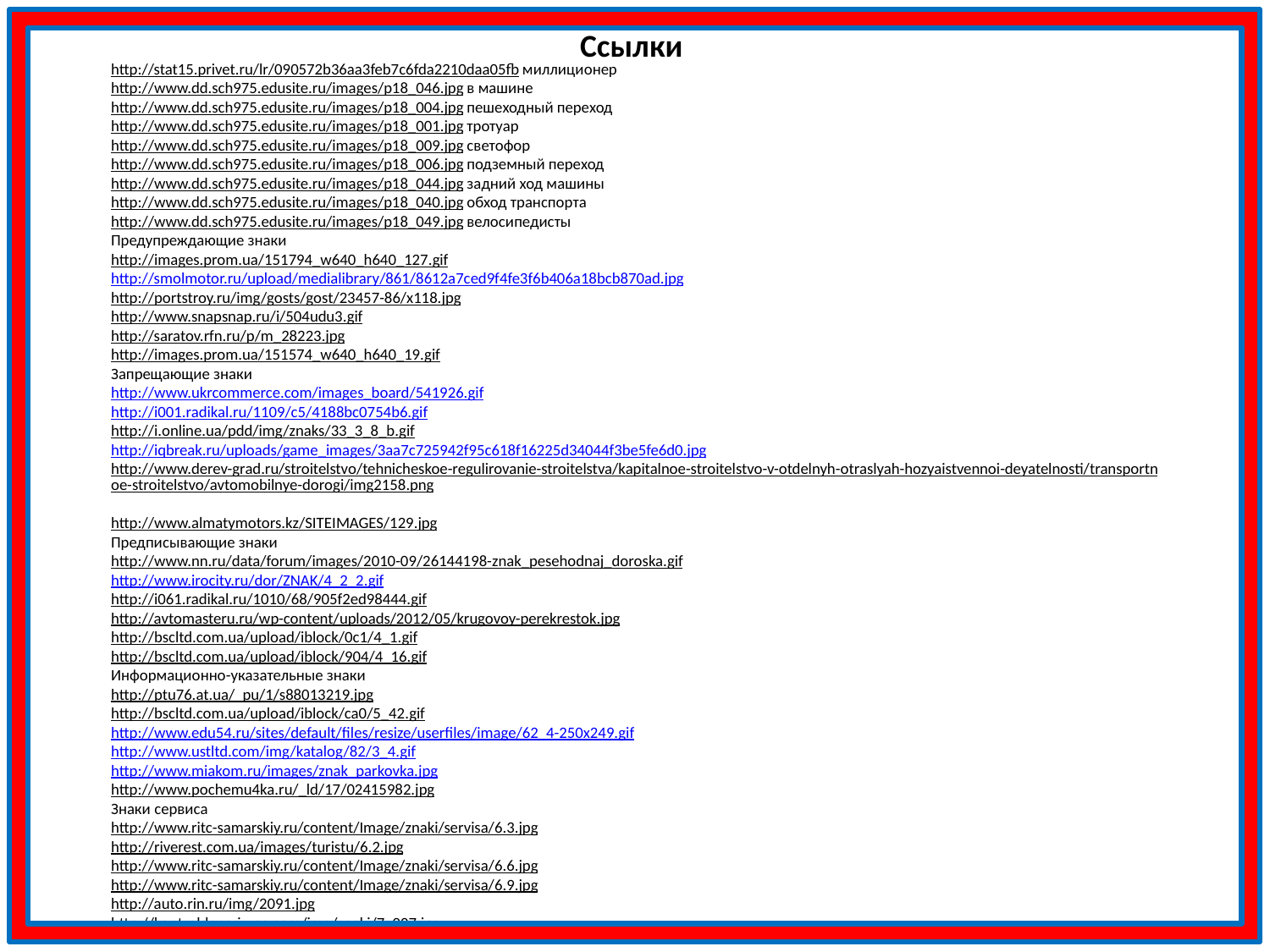

Ссылки
http://stat15.privet.ru/lr/090572b36aa3feb7c6fda2210daa05fb миллиционер
http://www.dd.sch975.edusite.ru/images/p18_046.jpg в машине
http://www.dd.sch975.edusite.ru/images/p18_004.jpg пешеходный переход
http://www.dd.sch975.edusite.ru/images/p18_001.jpg тротуар
http://www.dd.sch975.edusite.ru/images/p18_009.jpg светофор
http://www.dd.sch975.edusite.ru/images/p18_006.jpg подземный переход
http://www.dd.sch975.edusite.ru/images/p18_044.jpg задний ход машины
http://www.dd.sch975.edusite.ru/images/p18_040.jpg обход транспорта
http://www.dd.sch975.edusite.ru/images/p18_049.jpg велосипедисты
Предупреждающие знаки
http://images.prom.ua/151794_w640_h640_127.gif
http://smolmotor.ru/upload/medialibrary/861/8612a7ced9f4fe3f6b406a18bcb870ad.jpg
http://portstroy.ru/img/gosts/gost/23457-86/x118.jpg
http://www.snapsnap.ru/i/504udu3.gif
http://saratov.rfn.ru/p/m_28223.jpg
http://images.prom.ua/151574_w640_h640_19.gif
Запрещающие знаки
http://www.ukrcommerce.com/images_board/541926.gif
http://i001.radikal.ru/1109/c5/4188bc0754b6.gif
http://i.online.ua/pdd/img/znaks/33_3_8_b.gif
http://iqbreak.ru/uploads/game_images/3aa7c725942f95c618f16225d34044f3be5fe6d0.jpg
http://www.derev-grad.ru/stroitelstvo/tehnicheskoe-regulirovanie-stroitelstva/kapitalnoe-stroitelstvo-v-otdelnyh-otraslyah-hozyaistvennoi-deyatelnosti/transportnoe-stroitelstvo/avtomobilnye-dorogi/img2158.png
http://www.almatymotors.kz/SITEIMAGES/129.jpg
Предписывающие знаки
http://www.nn.ru/data/forum/images/2010-09/26144198-znak_pesehodnaj_doroska.gif
http://www.irocity.ru/dor/ZNAK/4_2_2.gif
http://i061.radikal.ru/1010/68/905f2ed98444.gif
http://avtomasteru.ru/wp-content/uploads/2012/05/krugovoy-perekrestok.jpg
http://bscltd.com.ua/upload/iblock/0c1/4_1.gif
http://bscltd.com.ua/upload/iblock/904/4_16.gif
Информационно-указательные знаки
http://ptu76.at.ua/_pu/1/s88013219.jpg
http://bscltd.com.ua/upload/iblock/ca0/5_42.gif
http://www.edu54.ru/sites/default/files/resize/userfiles/image/62_4-250x249.gif
http://www.ustltd.com/img/katalog/82/3_4.gif
http://www.miakom.ru/images/znak_parkovka.jpg
http://www.pochemu4ka.ru/_ld/17/02415982.jpg
Знаки сервиса
http://www.ritc-samarskiy.ru/content/Image/znaki/servisa/6.3.jpg
http://riverest.com.ua/images/turistu/6.2.jpg
http://www.ritc-samarskiy.ru/content/Image/znaki/servisa/6.6.jpg
http://www.ritc-samarskiy.ru/content/Image/znaki/servisa/6.9.jpg
http://auto.rin.ru/img/2091.jpg
http://kontroldor.crimea.com/img/znaki/7_007.jpg